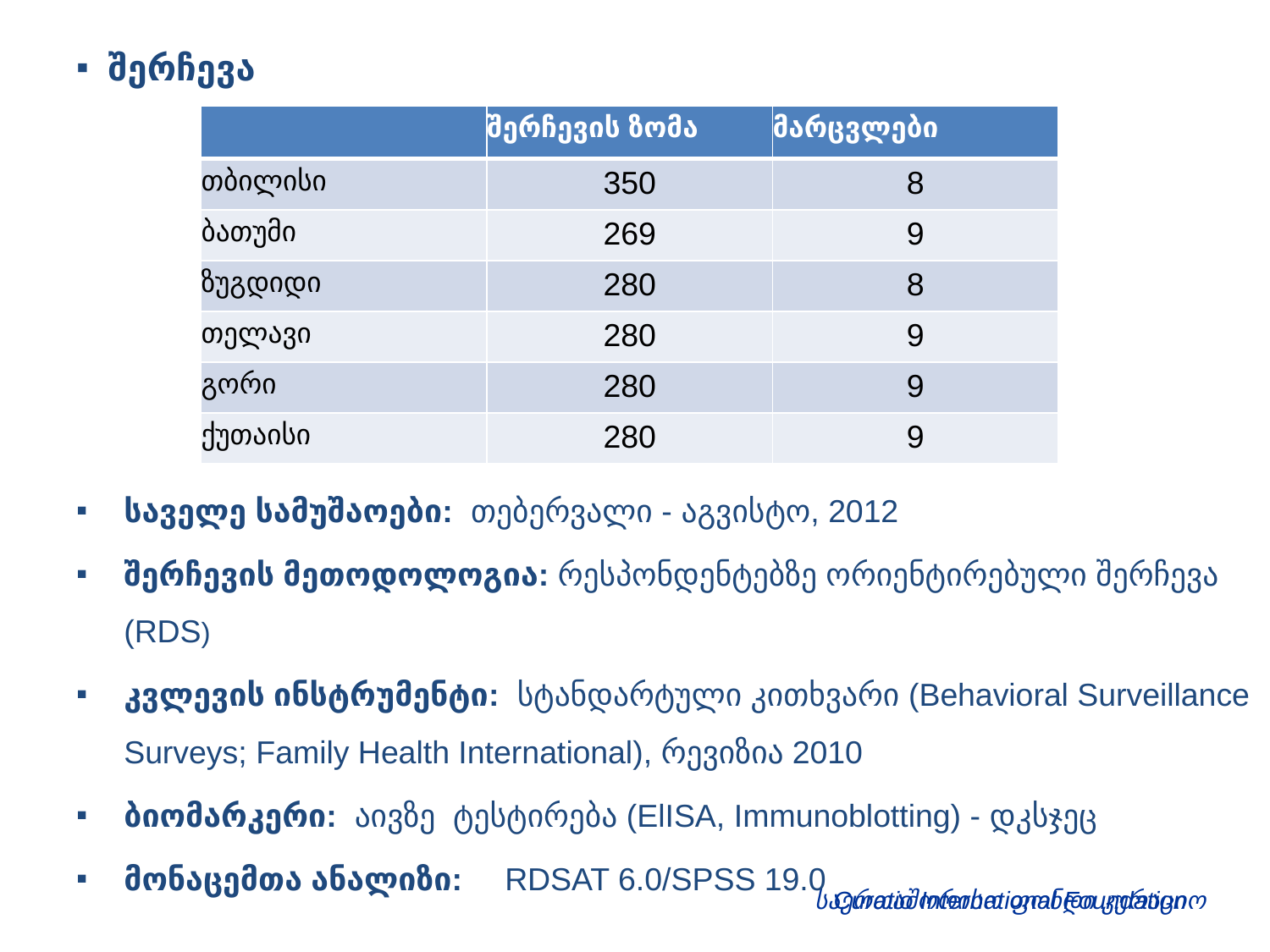

შერჩევა
|  | შერჩევის ზომა | მარცვლები |
| --- | --- | --- |
| თბილისი | 350 | 8 |
| ბათუმი | 269 | 9 |
| ზუგდიდი | 280 | 8 |
| თელავი | 280 | 9 |
| გორი | 280 | 9 |
| ქუთაისი | 280 | 9 |
საველე სამუშაოები:  თებერვალი - აგვისტო, 2012
შერჩევის მეთოდოლოგია: რესპონდენტებზე ორიენტირებული შერჩევა (RDS)
კვლევის ინსტრუმენტი:  სტანდარტული კითხვარი (Behavioral Surveillance Surveys; Family Health International), რევიზია 2010
ბიომარკერი:  აივზე  ტესტირება (ElISA, Immunoblotting) - დკსჯეც
მონაცემთა ანალიზი: 	RDSAT 6.0/SPSS 19.0

საერთაშორისო ფონდი კურაციო
Curatio International Foundation